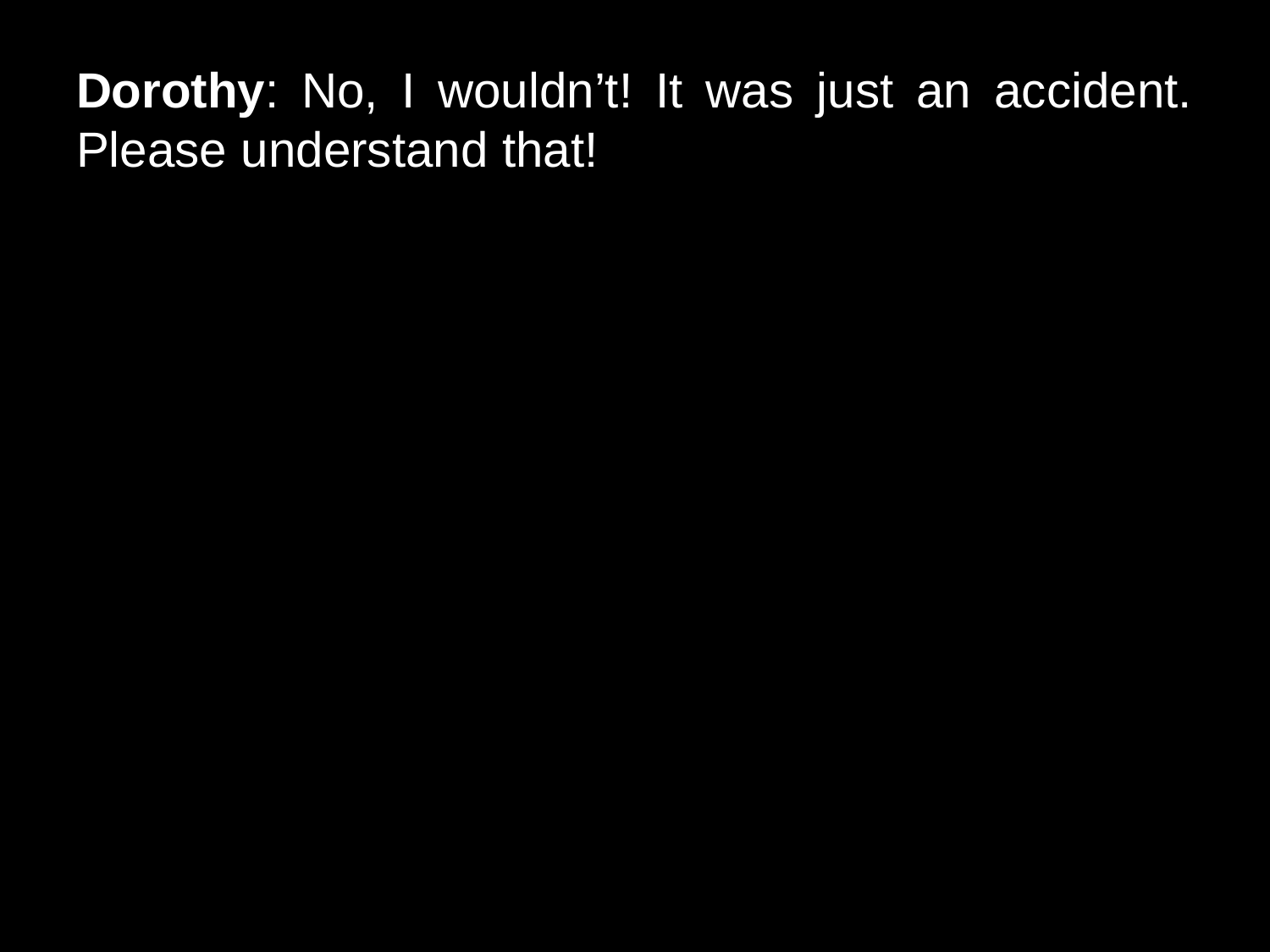

# Dorothy: No, I wouldn’t! It was just an accident. Please understand that!